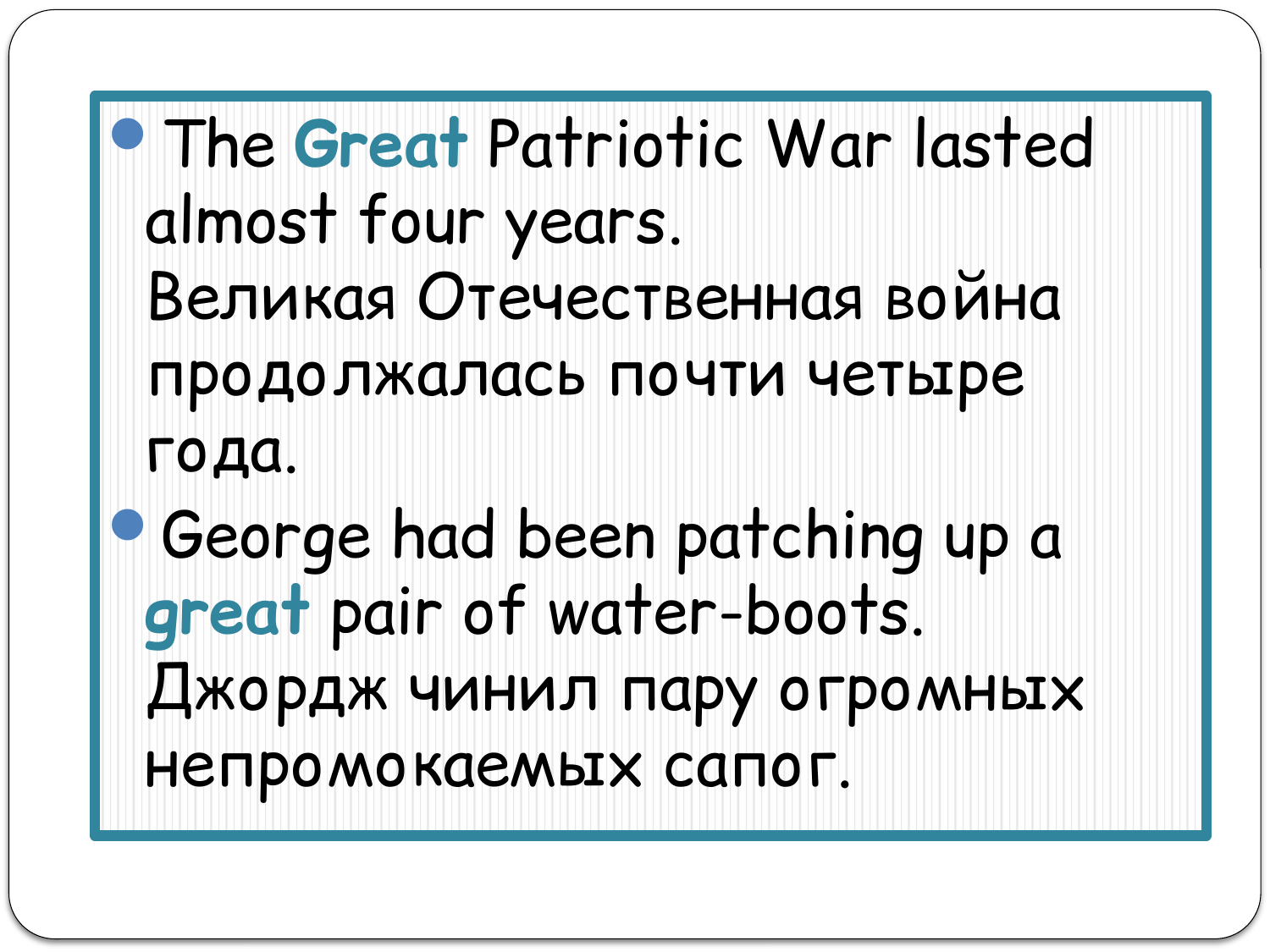

The Great Patriotic War lasted almost four years.
Великая Отечественная война продолжалась почти четыре года.
George had been patching up a great pair of water-boots.
Джордж чинил пару огромных непромокаемых сапог.